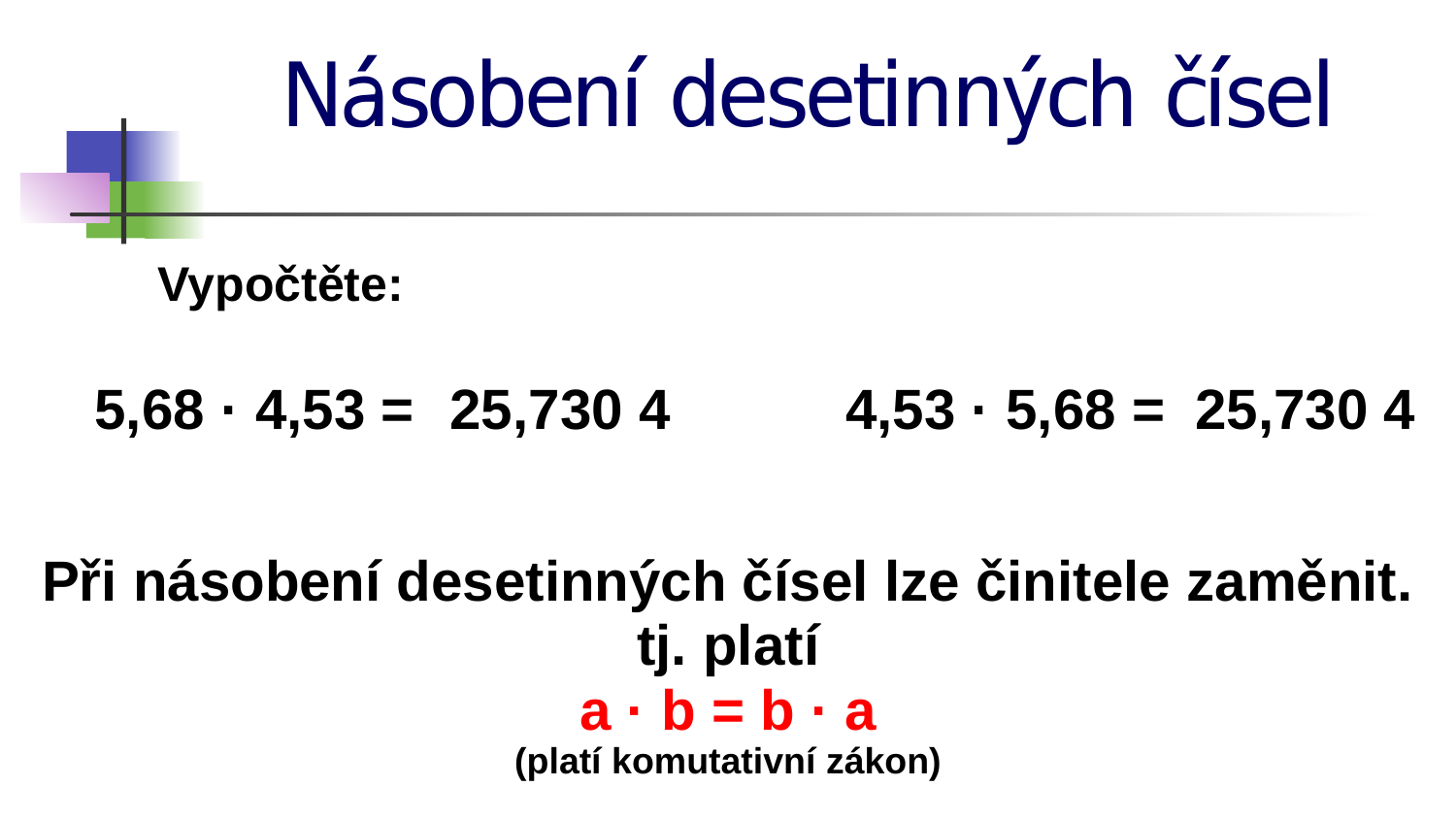

# Násobení desetinných čísel
Vypočtěte:
5,68 · 4,53 =
25,730 4
4,53 · 5,68 =
25,730 4
Při násobení desetinných čísel lze činitele zaměnit.
tj. platí
a · b = b · a
(platí komutativní zákon)